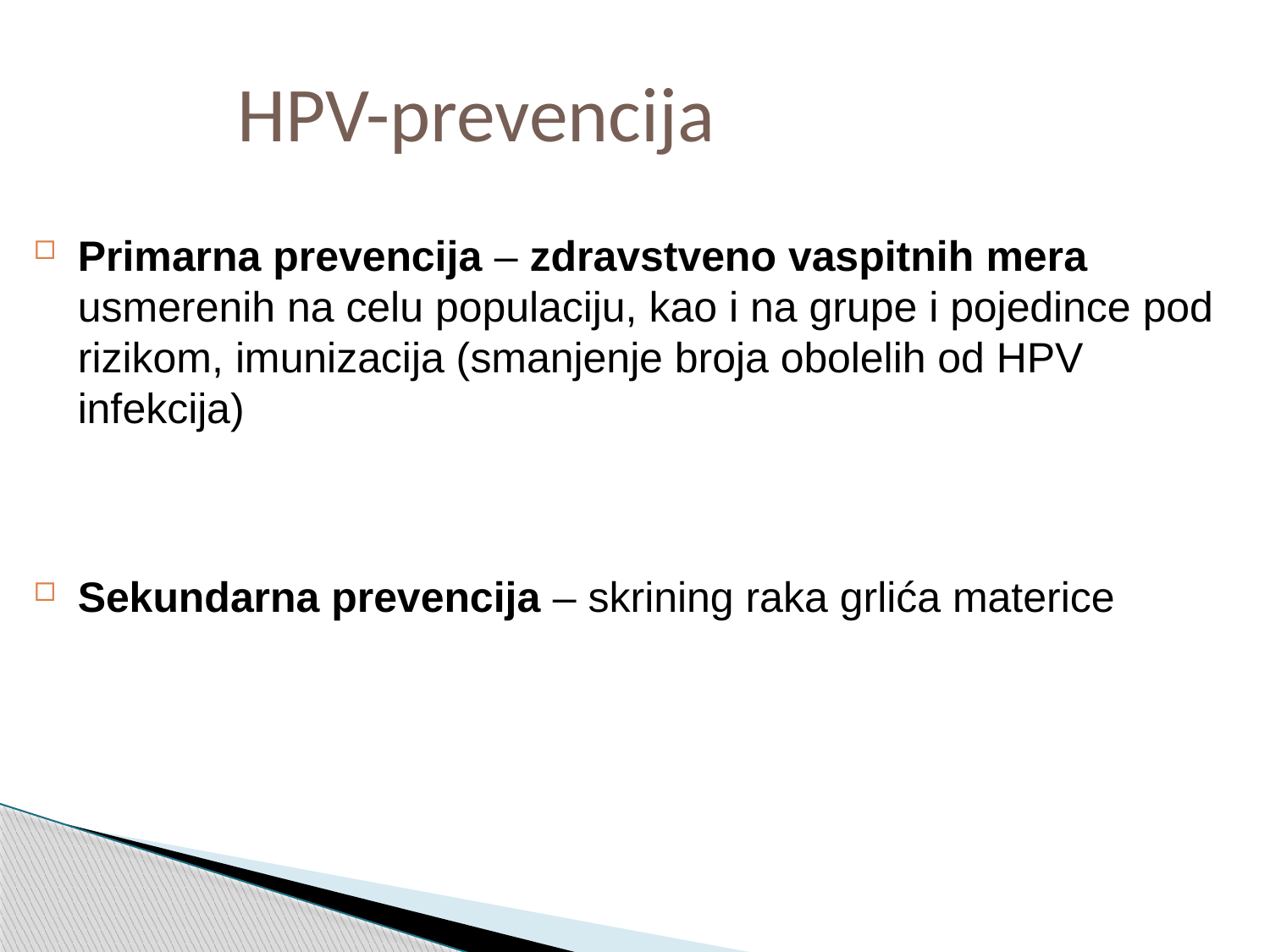

HPV-prevencija
Primarna prevencija – zdravstveno vaspitnih mera usmerenih na celu populaciju, kao i na grupe i pojedince pod rizikom, imunizacija (smanjenje broja obolelih od HPV infekcija)

Sekundarna prevencija – skrining raka grlića materice